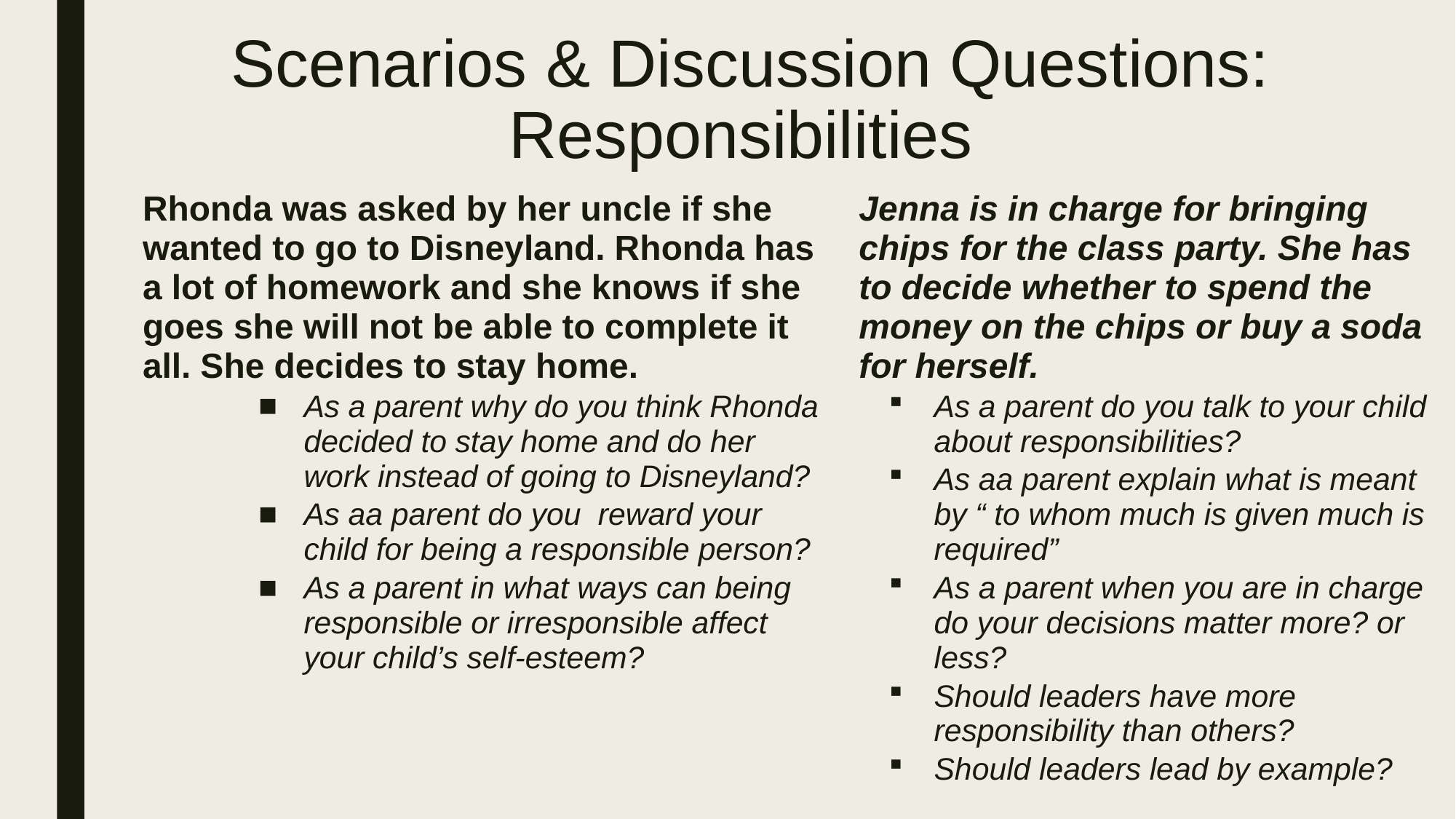

# Scenarios & Discussion Questions: Responsibilities
Jenna is in charge for bringing chips for the class party. She has to decide whether to spend the money on the chips or buy a soda for herself.
As a parent do you talk to your child about responsibilities?
As aa parent explain what is meant by “ to whom much is given much is required”
As a parent when you are in charge do your decisions matter more? or less?
Should leaders have more responsibility than others?
Should leaders lead by example?

Rhonda was asked by her uncle if she wanted to go to Disneyland. Rhonda has a lot of homework and she knows if she goes she will not be able to complete it all. She decides to stay home.
As a parent why do you think Rhonda decided to stay home and do her work instead of going to Disneyland?
As aa parent do you  reward your child for being a responsible person?
As a parent in what ways can being responsible or irresponsible affect your child’s self-esteem?